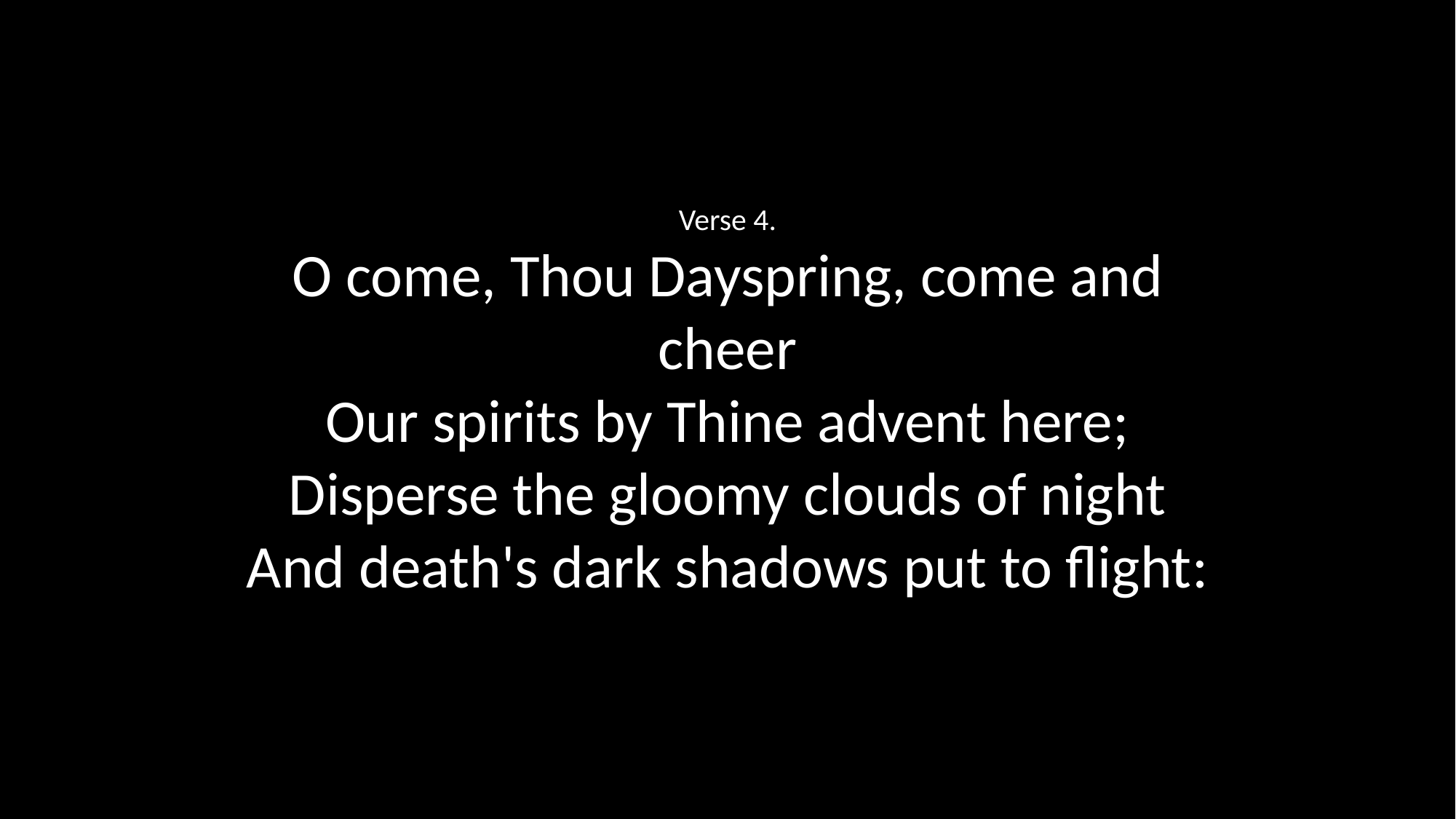

Verse 4.
O come, Thou Dayspring, come and cheer
Our spirits by Thine advent here;
Disperse the gloomy clouds of night
And death's dark shadows put to flight: